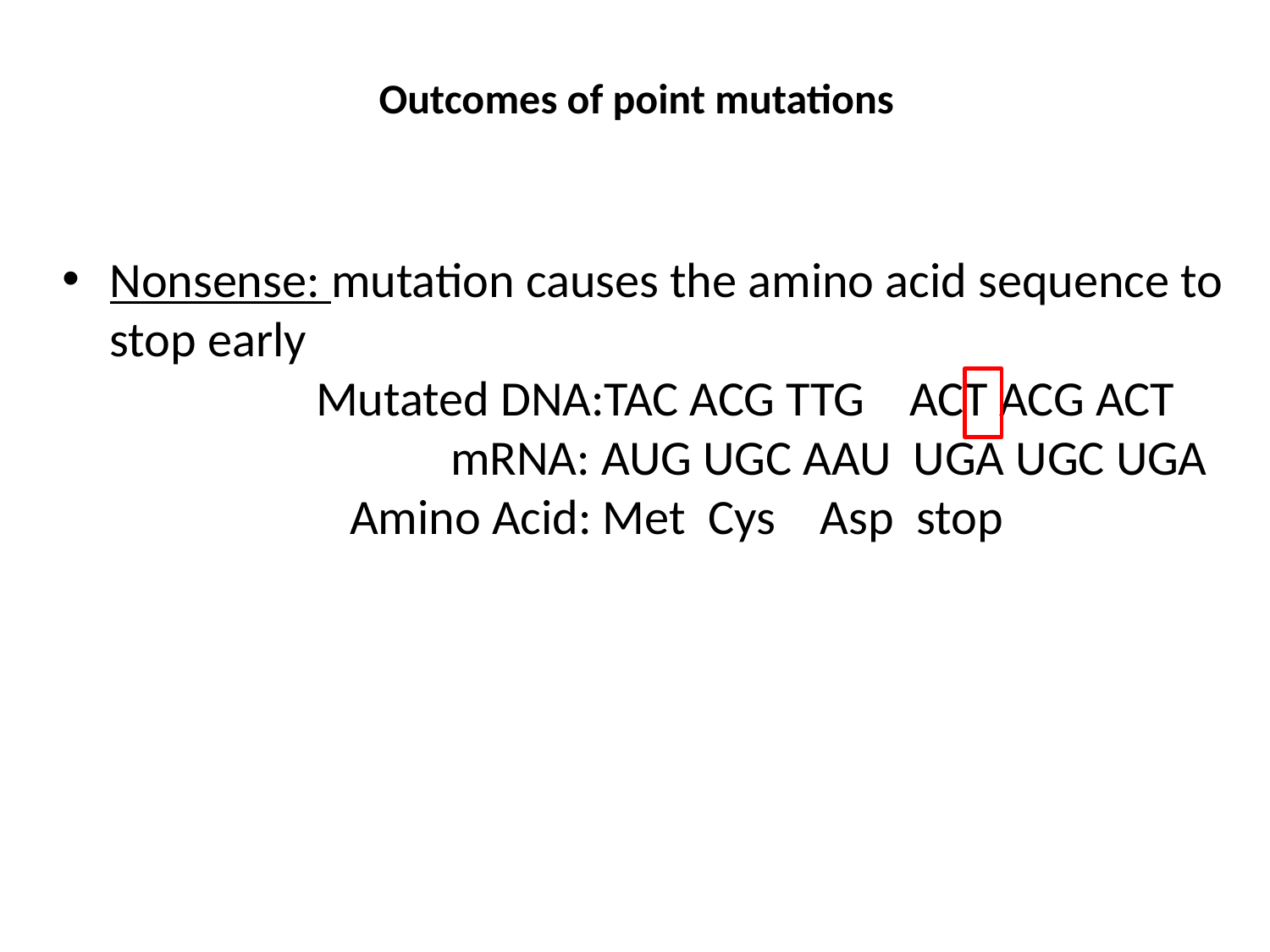

# Outcomes of point mutations

Nonsense: mutation causes the amino acid sequence to stop early
Mutated DNA:TAC ACG TTG    ACT ACG ACT
            mRNA: AUG UGC AAU  UGA UGC UGA
   Amino Acid: Met  Cys    Asp  stop